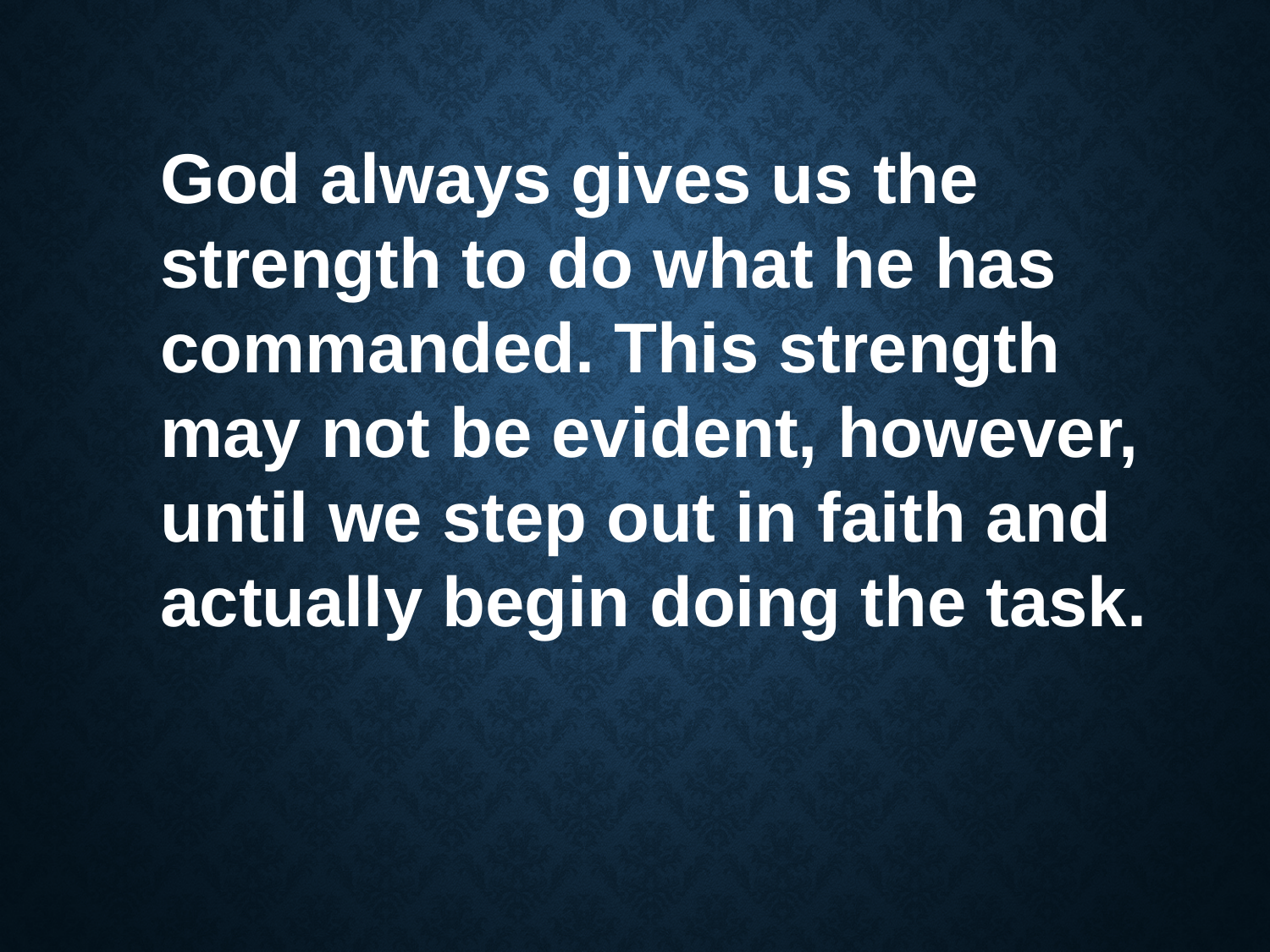

God always gives us the strength to do what he has commanded. This strength may not be evident, however, until we step out in faith and actually begin doing the task.